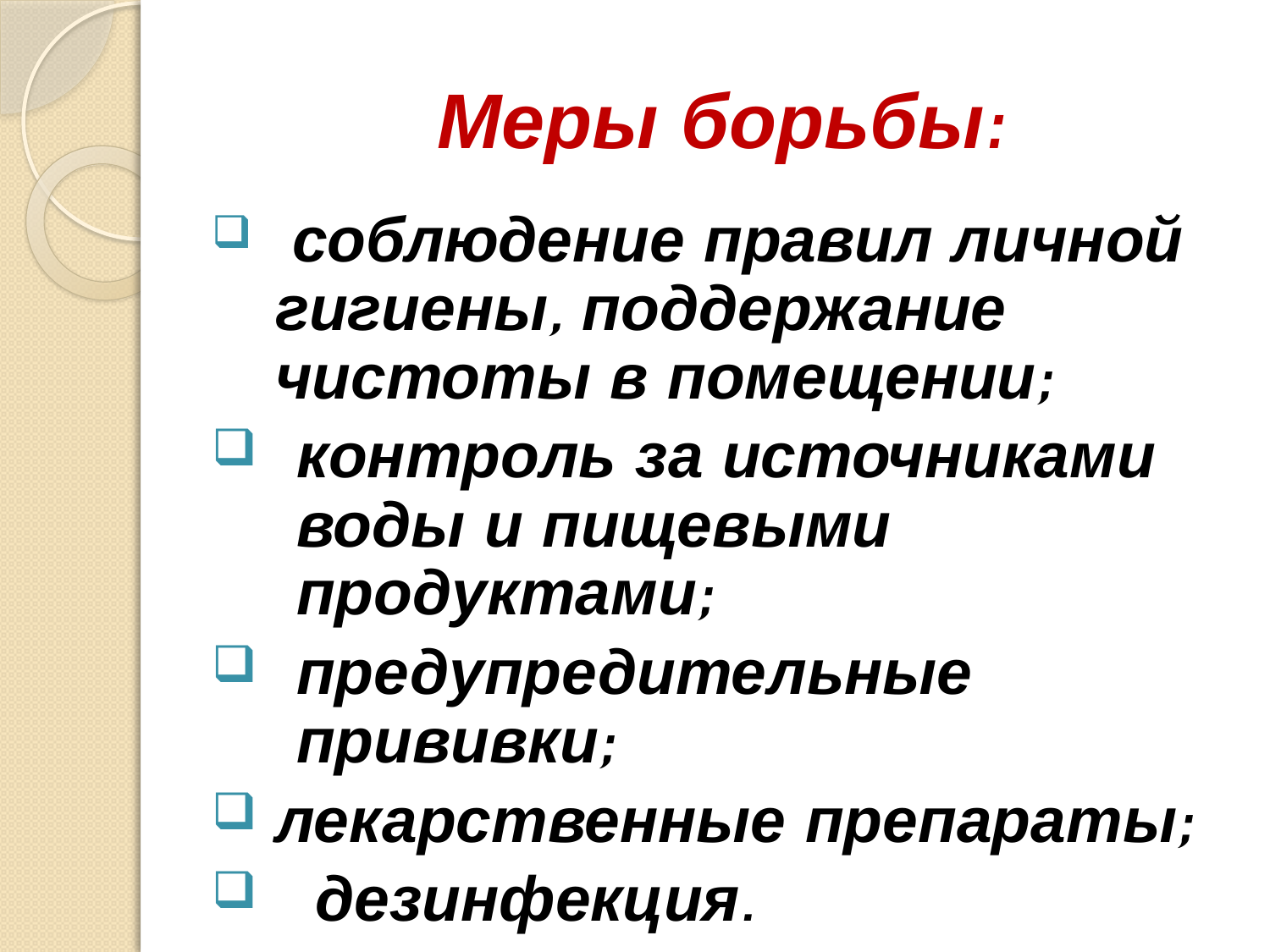

# Меры борьбы:
 соблюдение правил личной гигиены, поддержание чистоты в помещении;
контроль за источниками воды и пищевыми продуктами;
предупредительные прививки;
лекарственные препараты;
 дезинфекция.